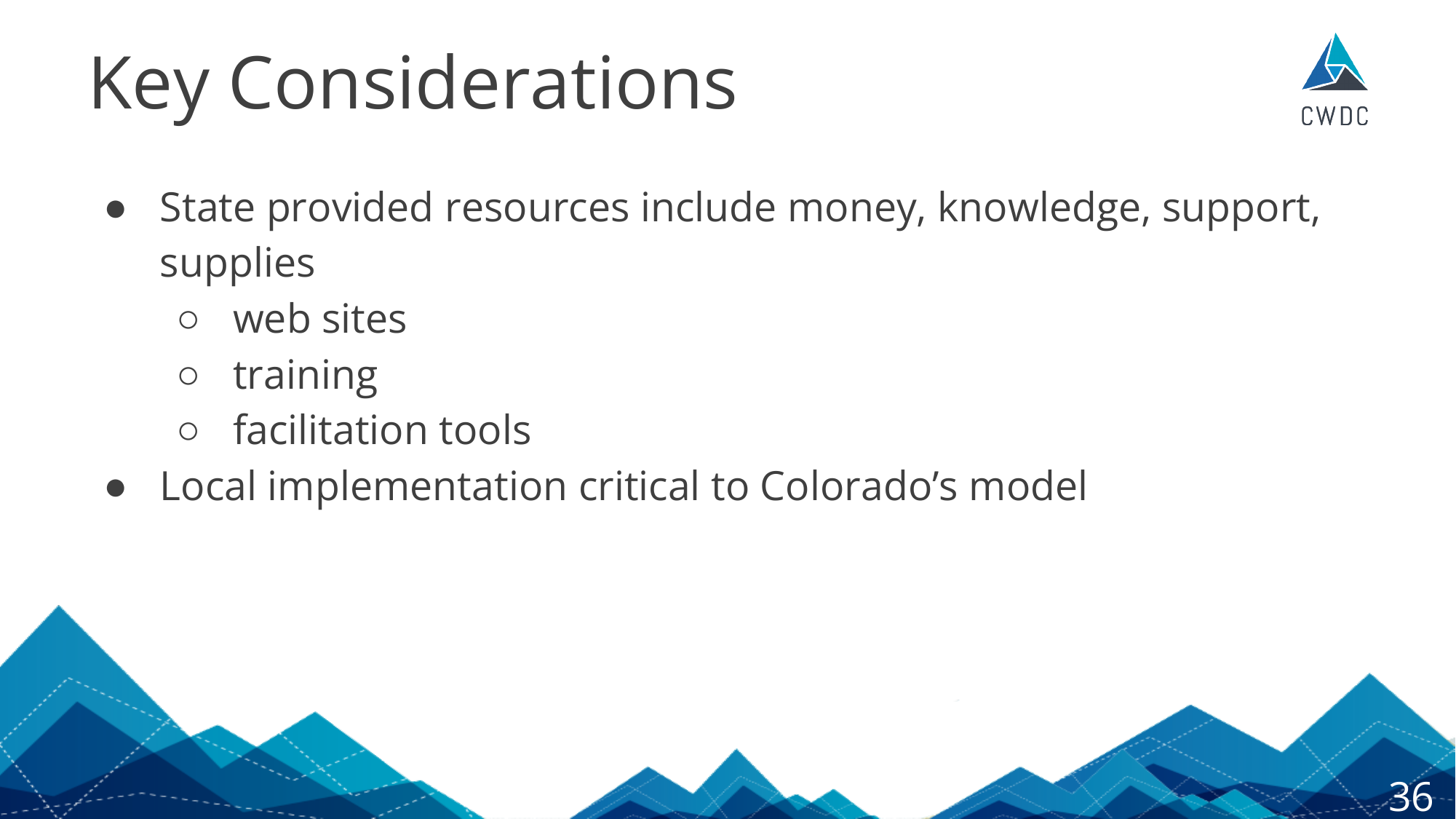

# Key Considerations
State provided resources include money, knowledge, support, supplies
web sites
training
facilitation tools
Local implementation critical to Colorado’s model

36